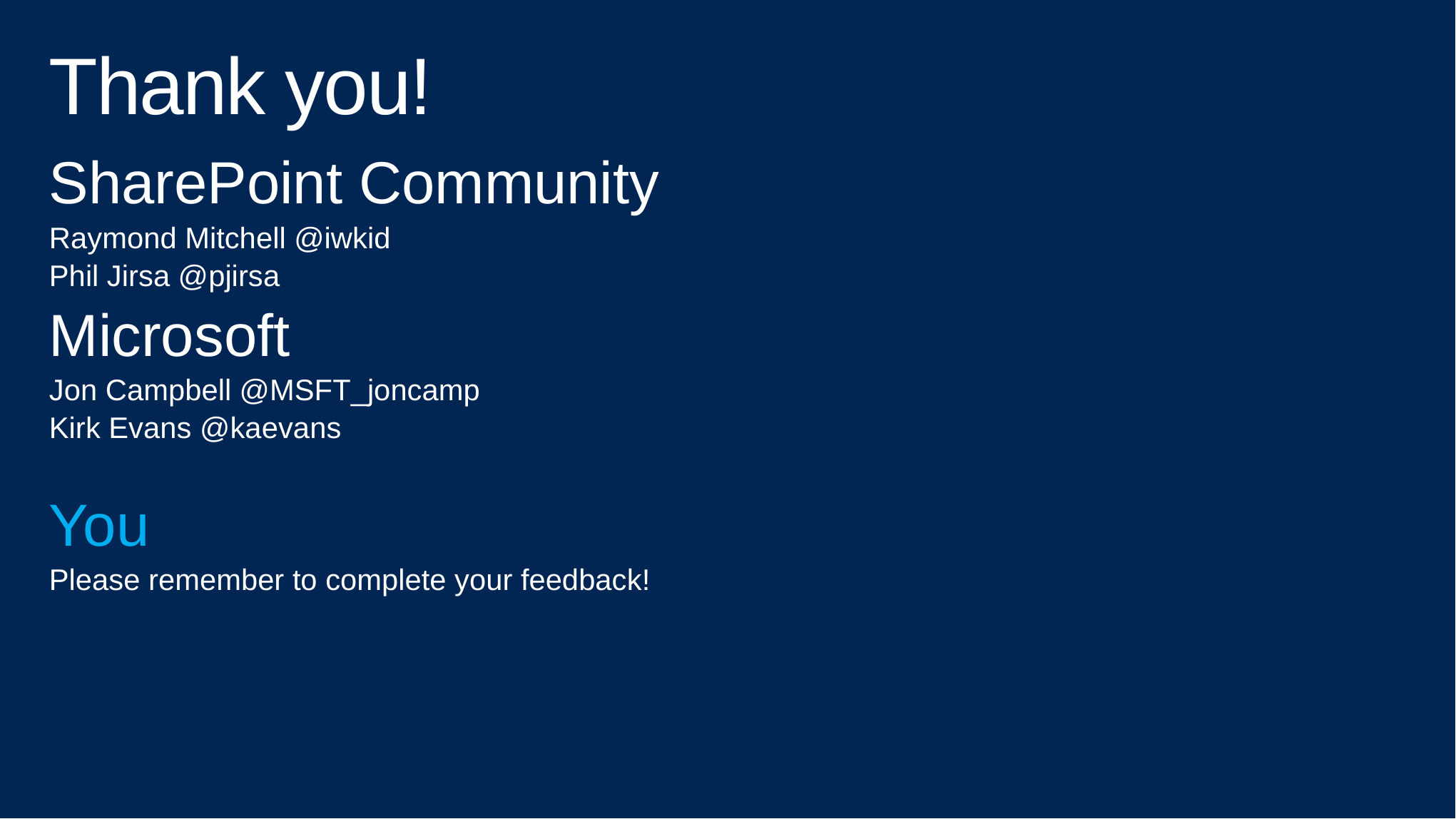

# Thank you!
SharePoint Community
Raymond Mitchell @iwkid
Phil Jirsa @pjirsa
Microsoft
Jon Campbell @MSFT_joncamp
Kirk Evans @kaevans

You
Please remember to complete your feedback!